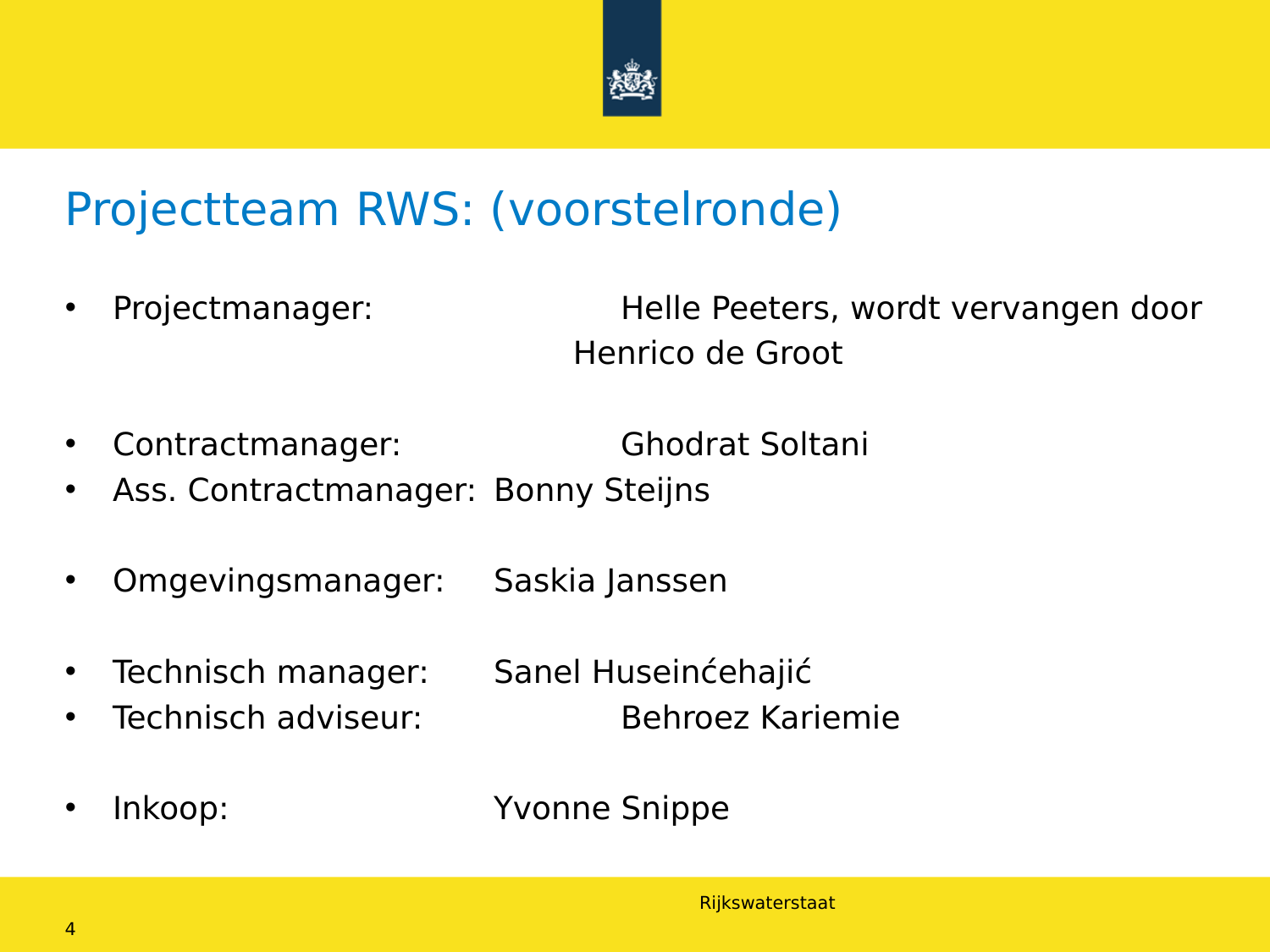

# Projectteam RWS: (voorstelronde)
Projectmanager: 		Helle Peeters, wordt vervangen door
				Henrico de Groot

Contractmanager: 		Ghodrat Soltani
Ass. Contractmanager:	Bonny Steijns

Omgevingsmanager: 	Saskia Janssen

Technisch manager: 	Sanel Huseinćehajić
Technisch adviseur: 		Behroez Kariemie

Inkoop: 			Yvonne Snippe